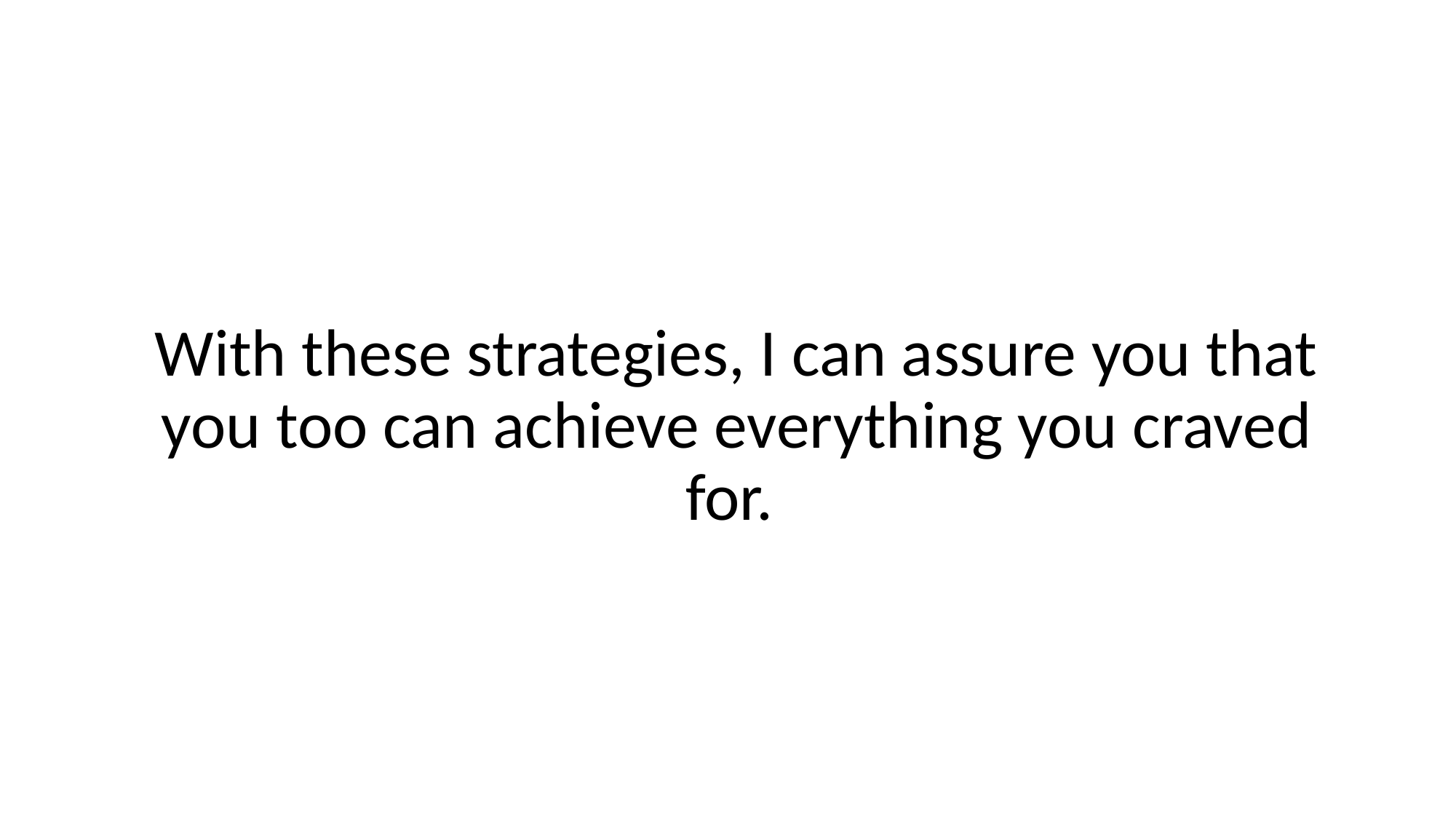

With these strategies, I can assure you that you too can achieve everything you craved for.